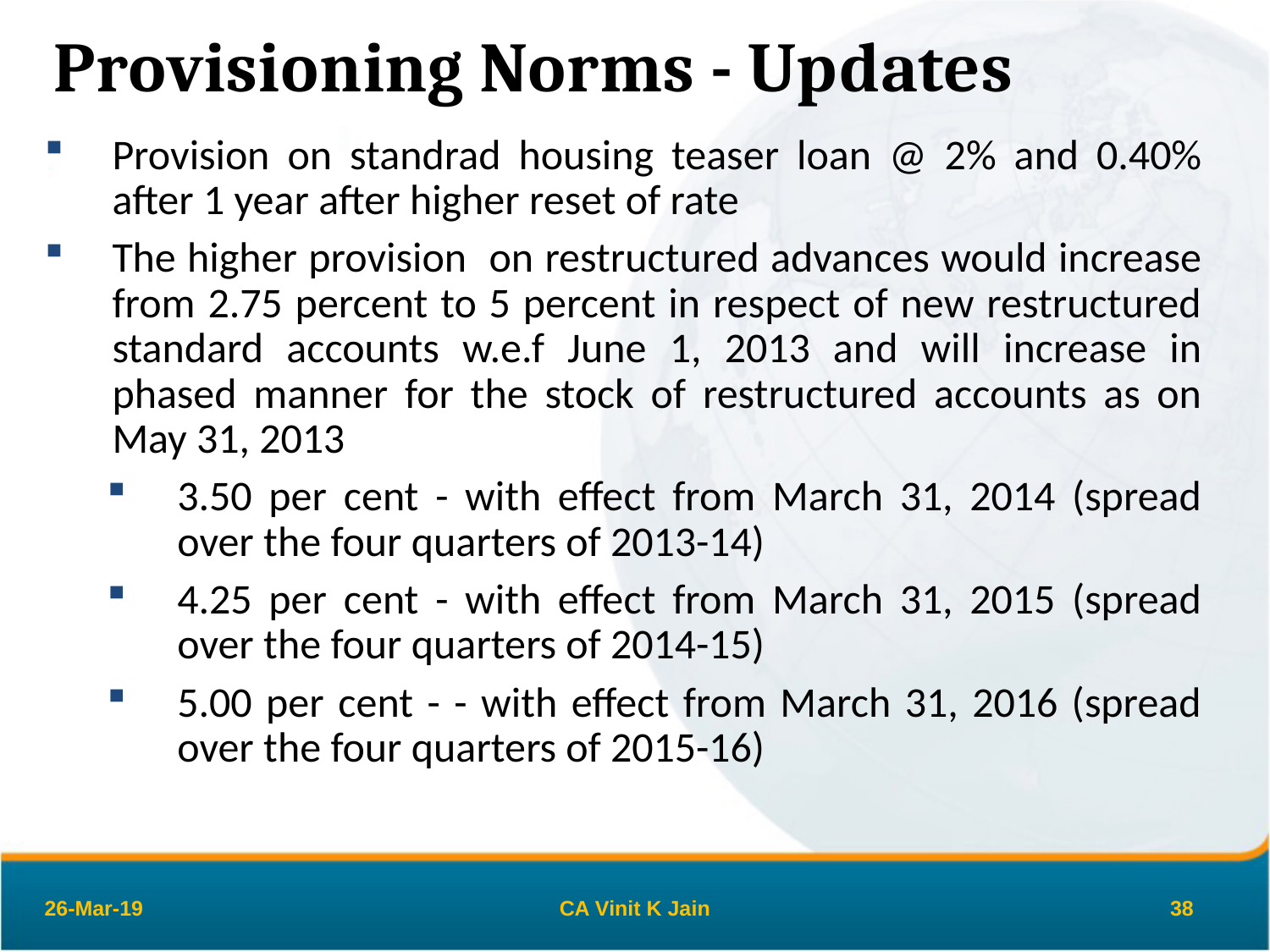

Provisioning Norms - Updates
Provision on standrad housing teaser loan @ 2% and 0.40% after 1 year after higher reset of rate
The higher provision  on restructured advances would increase from 2.75 percent to 5 percent in respect of new restructured standard accounts w.e.f June 1, 2013 and will increase in phased manner for the stock of restructured accounts as on May 31, 2013
3.50 per cent - with effect from March 31, 2014 (spread over the four quarters of 2013-14)
4.25 per cent - with effect from March 31, 2015 (spread over the four quarters of 2014-15)
5.00 per cent - - with effect from March 31, 2016 (spread over the four quarters of 2015-16)

26-Mar-19
CA Vinit K Jain
38